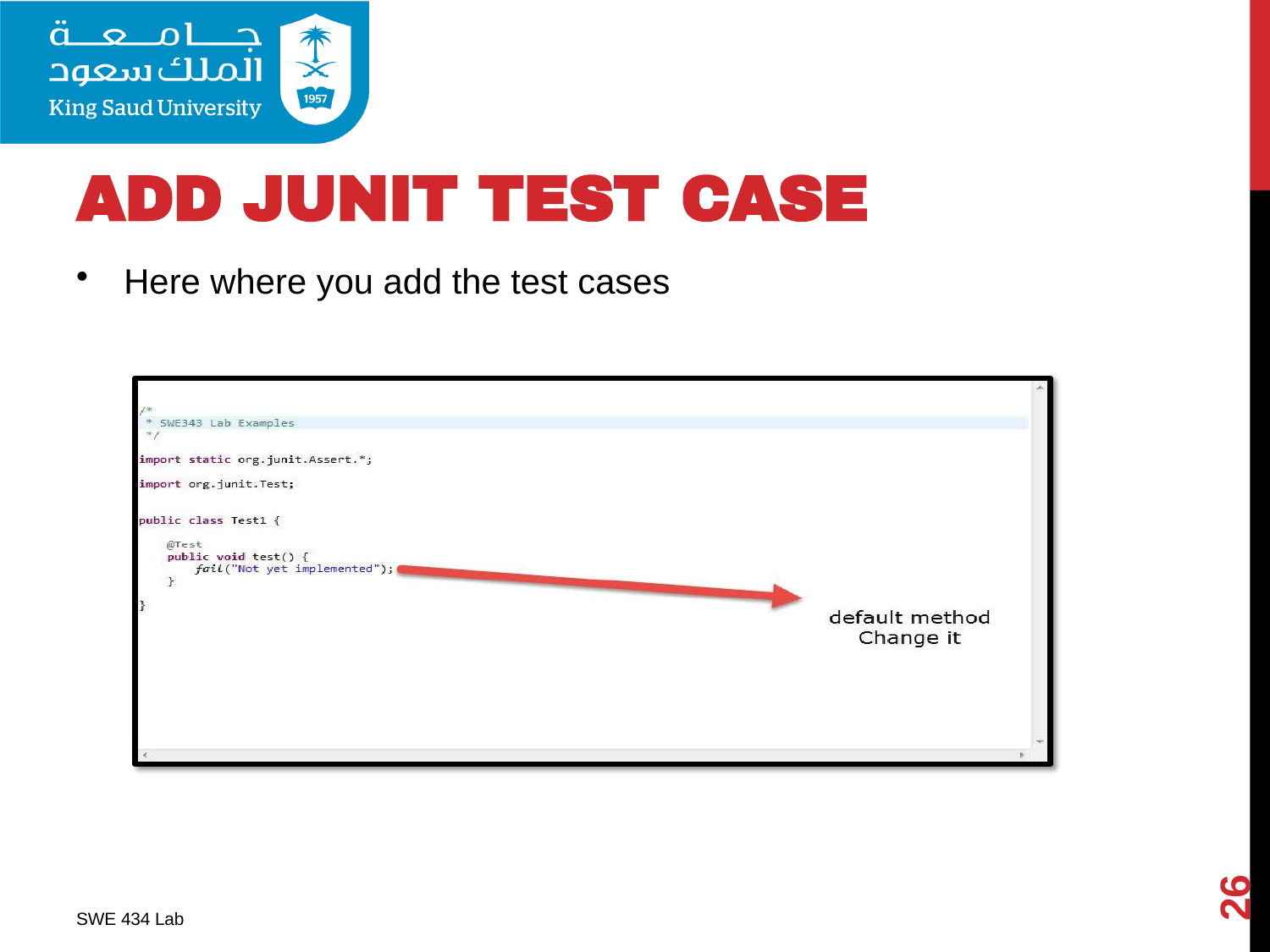

# ADD JUNIT TEST CASE
Here where you add the test cases

26
SWE 434 Lab